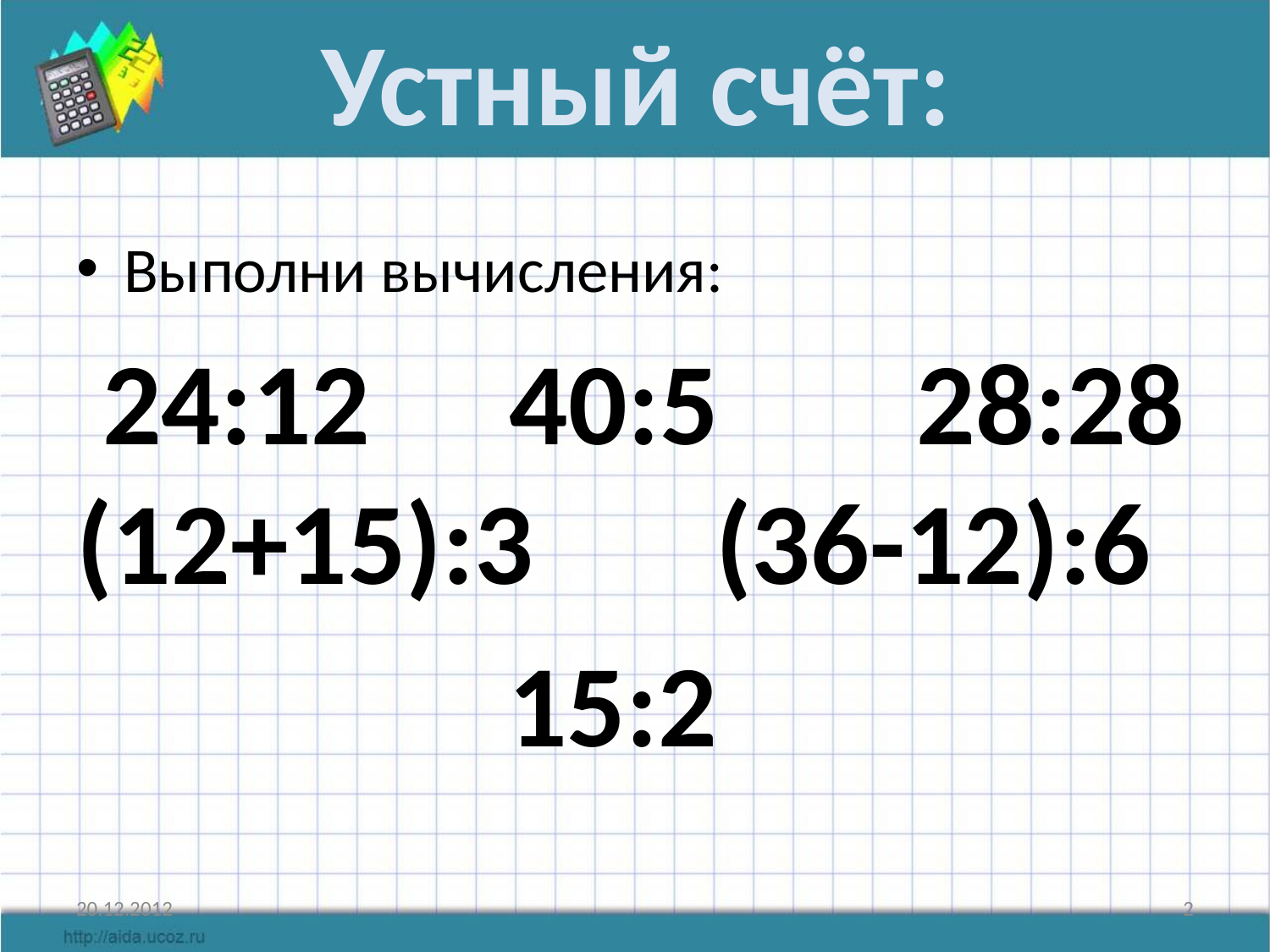

# Устный счёт:
Выполни вычисления:
 24:12	  40:5	   28:28 (12+15):3 	     (36-12):6
15:2

20.12.2012
2